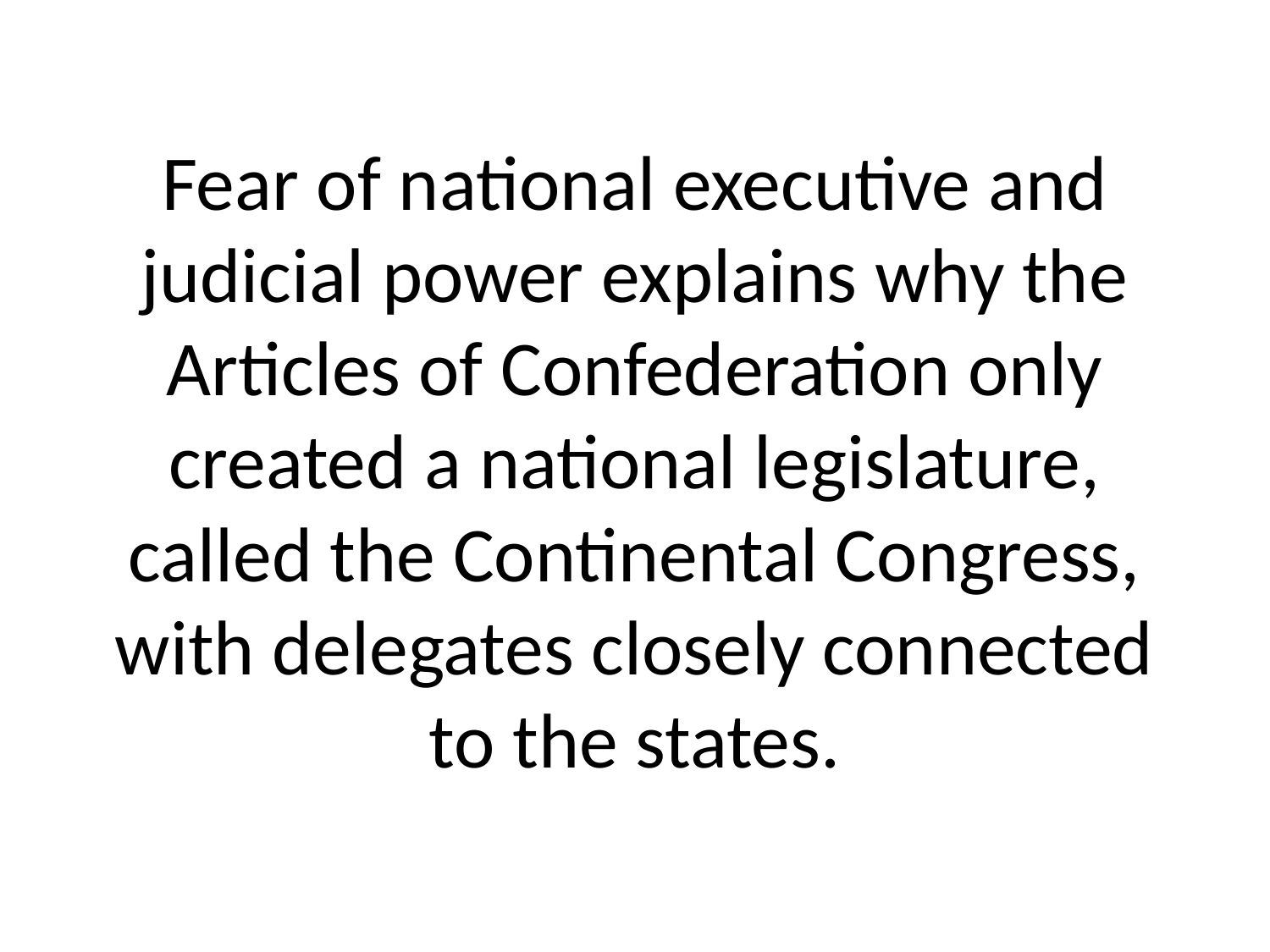

# Fear of national executive and judicial power explains why the Articles of Confederation only created a national legislature, called the Continental Congress, with delegates closely connected to the states.